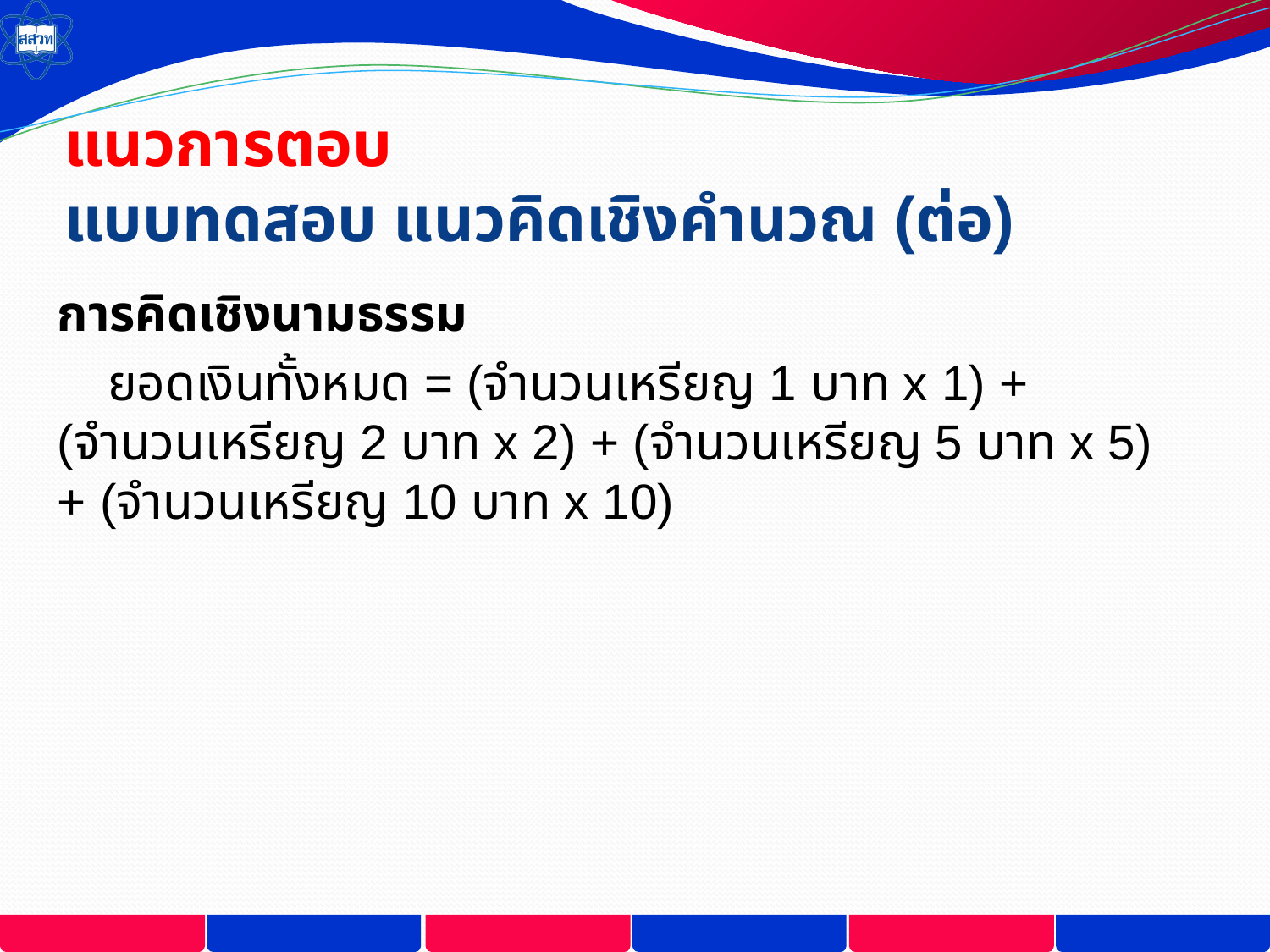

# แนวการตอบ แบบทดสอบ แนวคิดเชิงคำนวณ (ต่อ)
การคิดเชิงนามธรรม
ยอดเงินทั้งหมด = (จำนวนเหรียญ 1 บาท x 1) + (จำนวนเหรียญ 2 บาท x 2) + (จำนวนเหรียญ 5 บาท x 5) + (จำนวนเหรียญ 10 บาท x 10)